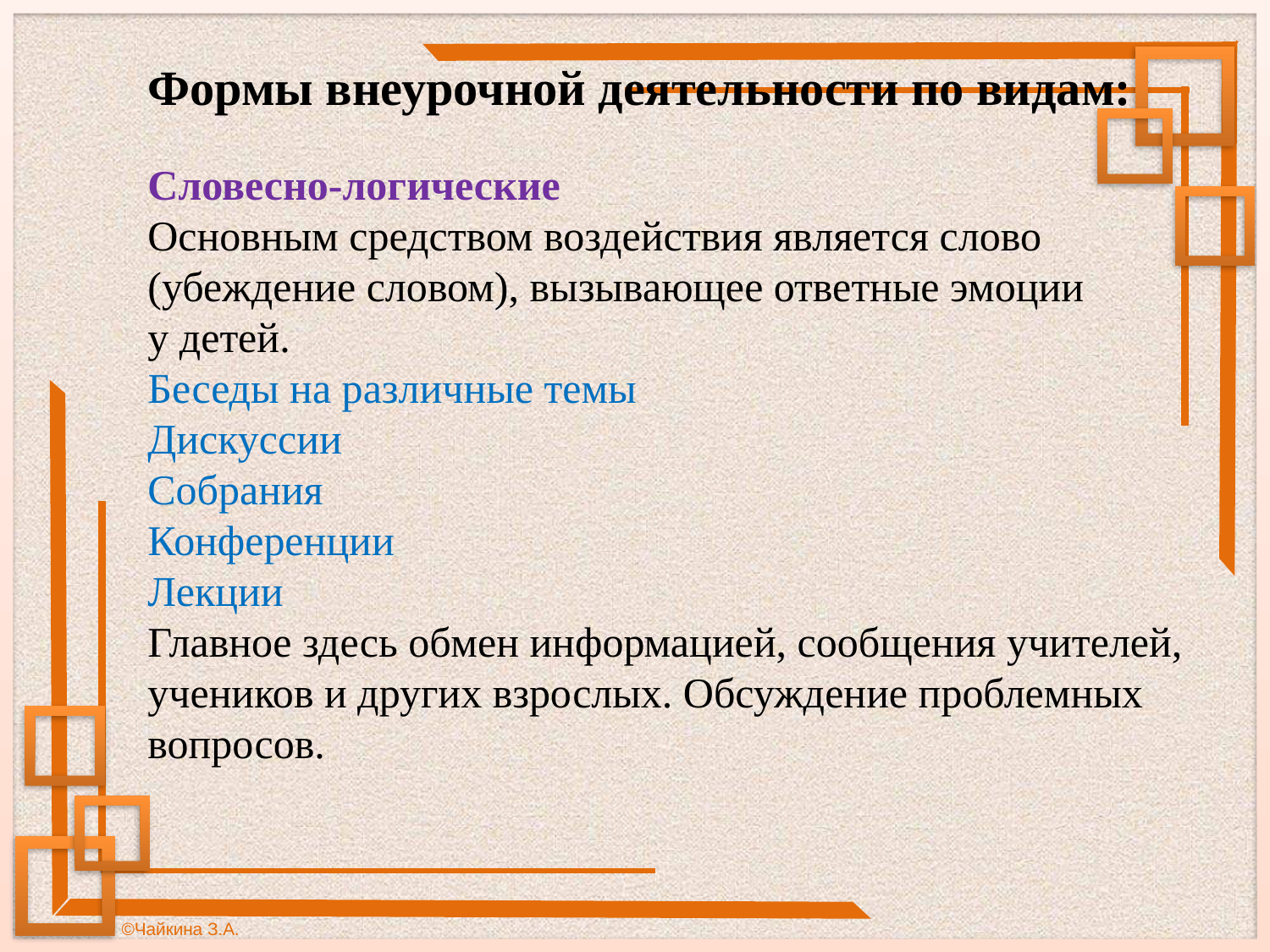

# Формы внеурочной деятельности по видам: Словесно-логические Основным средством воздействия является слово (убеждение словом), вызывающее ответные эмоции у детей. Беседы на различные темы Дискуссии Собрания Конференции Лекции Главное здесь обмен информацией, сообщения учителей, учеников и других взрослых. Обсуждение проблемных вопросов.